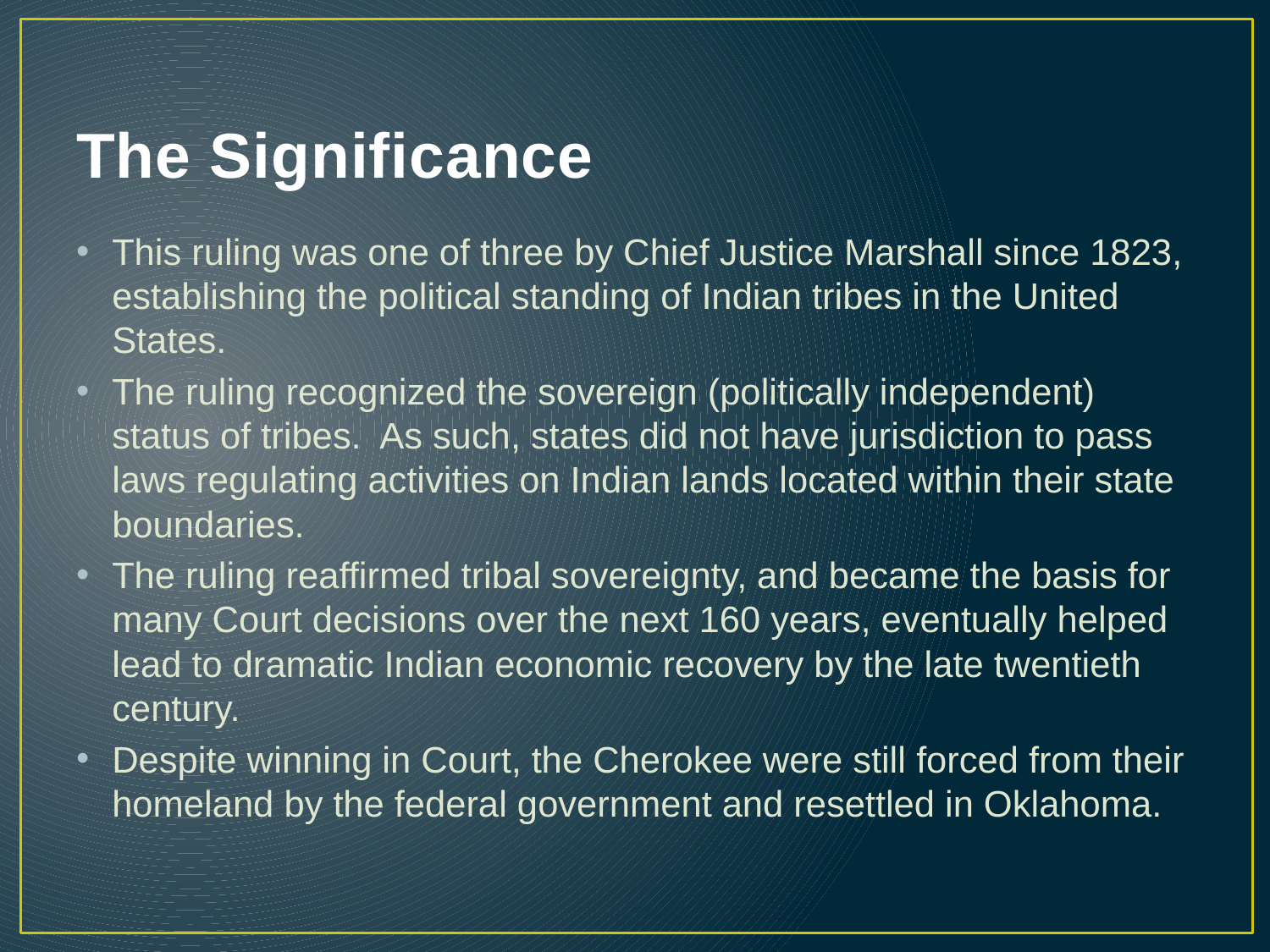

# The Significance
This ruling was one of three by Chief Justice Marshall since 1823, establishing the political standing of Indian tribes in the United States.
The ruling recognized the sovereign (politically independent) status of tribes.  As such, states did not have jurisdiction to pass laws regulating activities on Indian lands located within their state boundaries.
The ruling reaffirmed tribal sovereignty, and became the basis for many Court decisions over the next 160 years, eventually helped lead to dramatic Indian economic recovery by the late twentieth century.
Despite winning in Court, the Cherokee were still forced from their homeland by the federal government and resettled in Oklahoma.